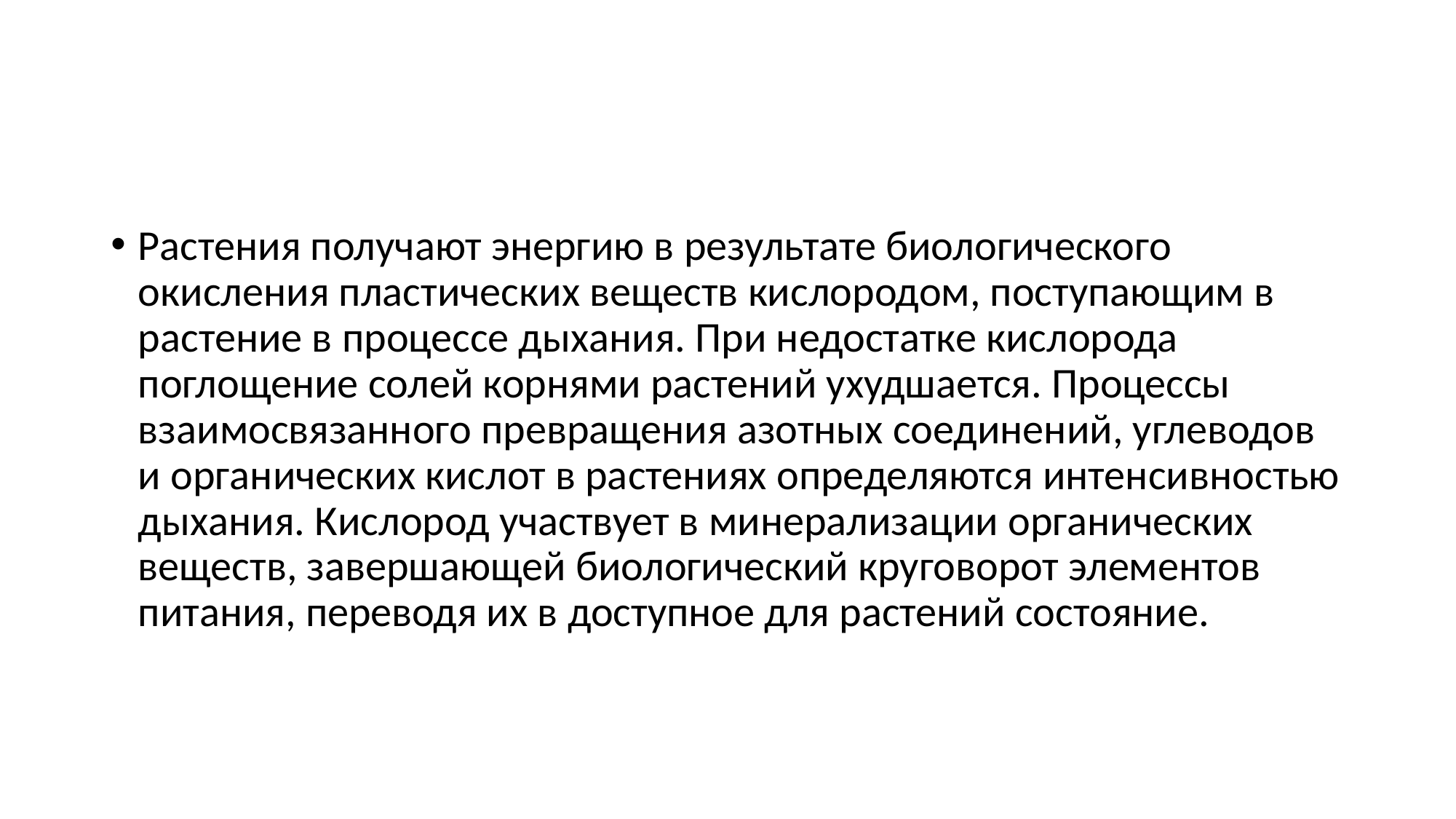

Растения получают энергию в результате биологического окисления пластических веществ кислородом, поступающим в растение в процессе дыхания. При недостатке кислорода поглощение солей корнями растений ухудшается. Процессы взаимосвязанного превращения азотных соединений, углеводов и органических кислот в растениях определяются интенсивностью дыхания. Кислород участвует в минерализации органических веществ, завершающей биологический круговорот элементов питания, переводя их в доступное для растений состояние.